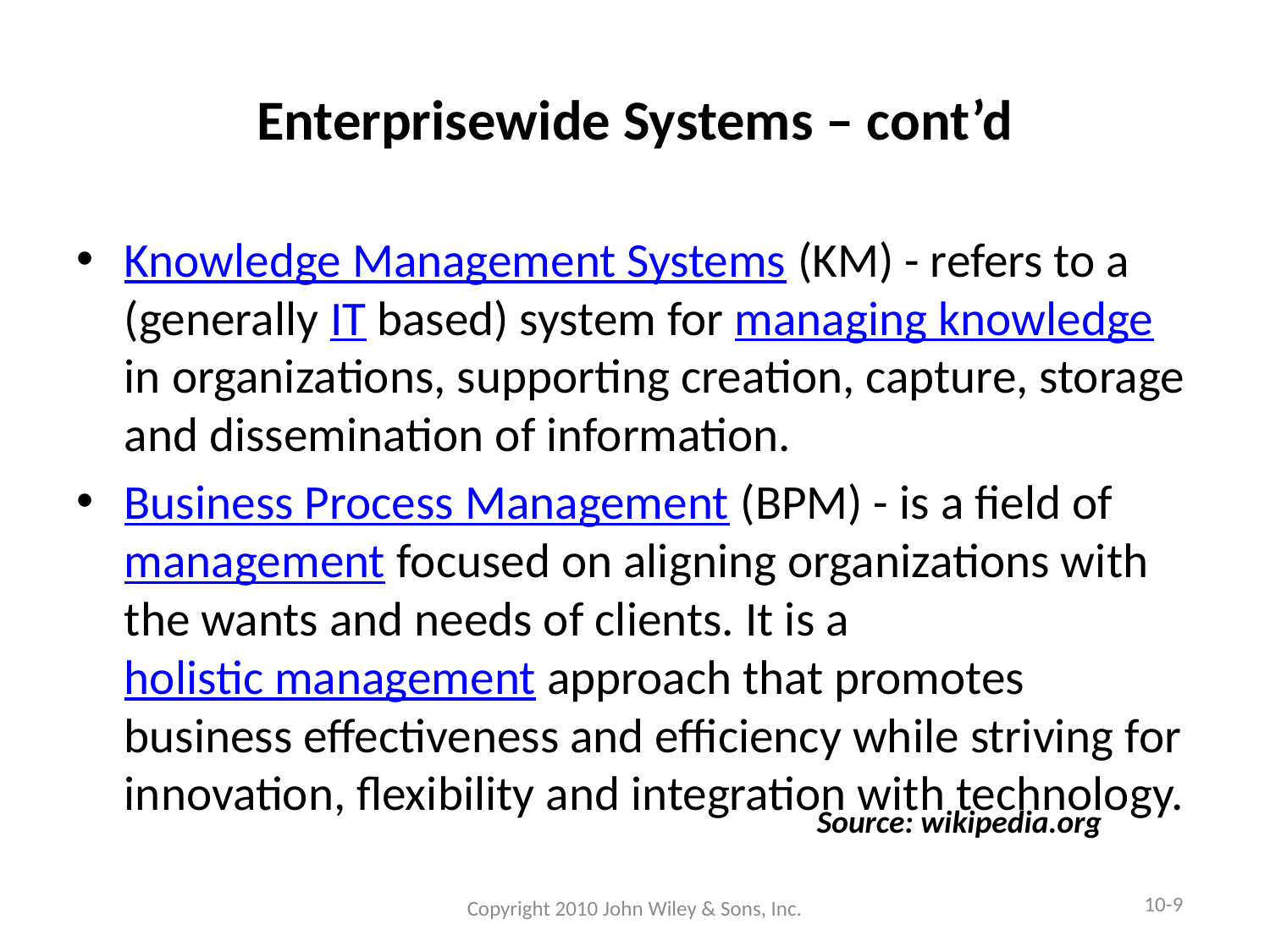

# Enterprisewide Systems – cont’d
Knowledge Management Systems (KM) - refers to a (generally IT based) system for managing knowledge in organizations, supporting creation, capture, storage and dissemination of information.
Business Process Management (BPM) - is a field of management focused on aligning organizations with the wants and needs of clients. It is a holistic management approach that promotes business effectiveness and efficiency while striving for innovation, flexibility and integration with technology.
Source: wikipedia.org
10-9
Copyright 2010 John Wiley & Sons, Inc.